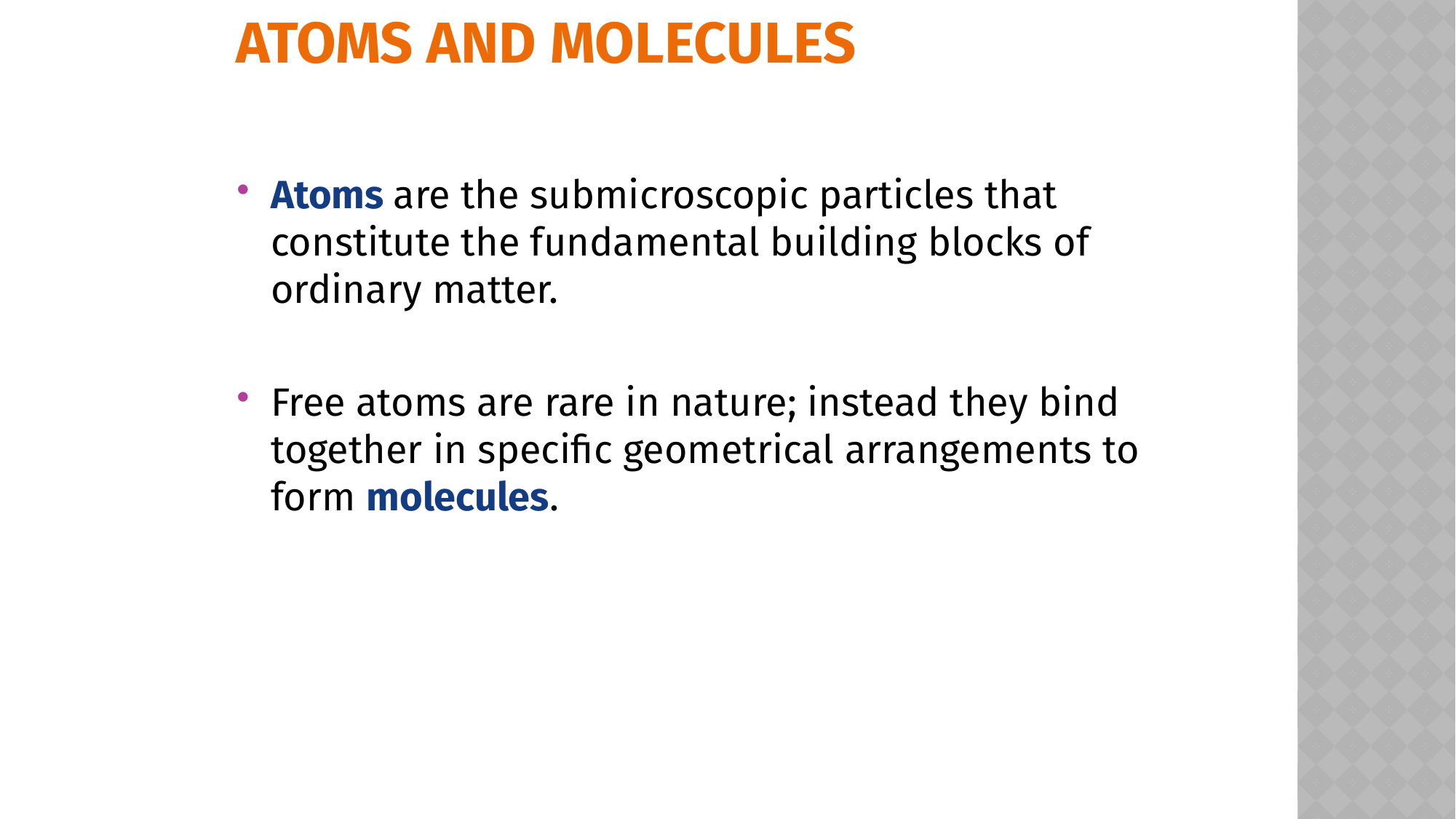

# Atoms and Molecules
Atoms are the submicroscopic particles that constitute the fundamental building blocks of ordinary matter.

Free atoms are rare in nature; instead they bind together in specific geometrical arrangements to form molecules.